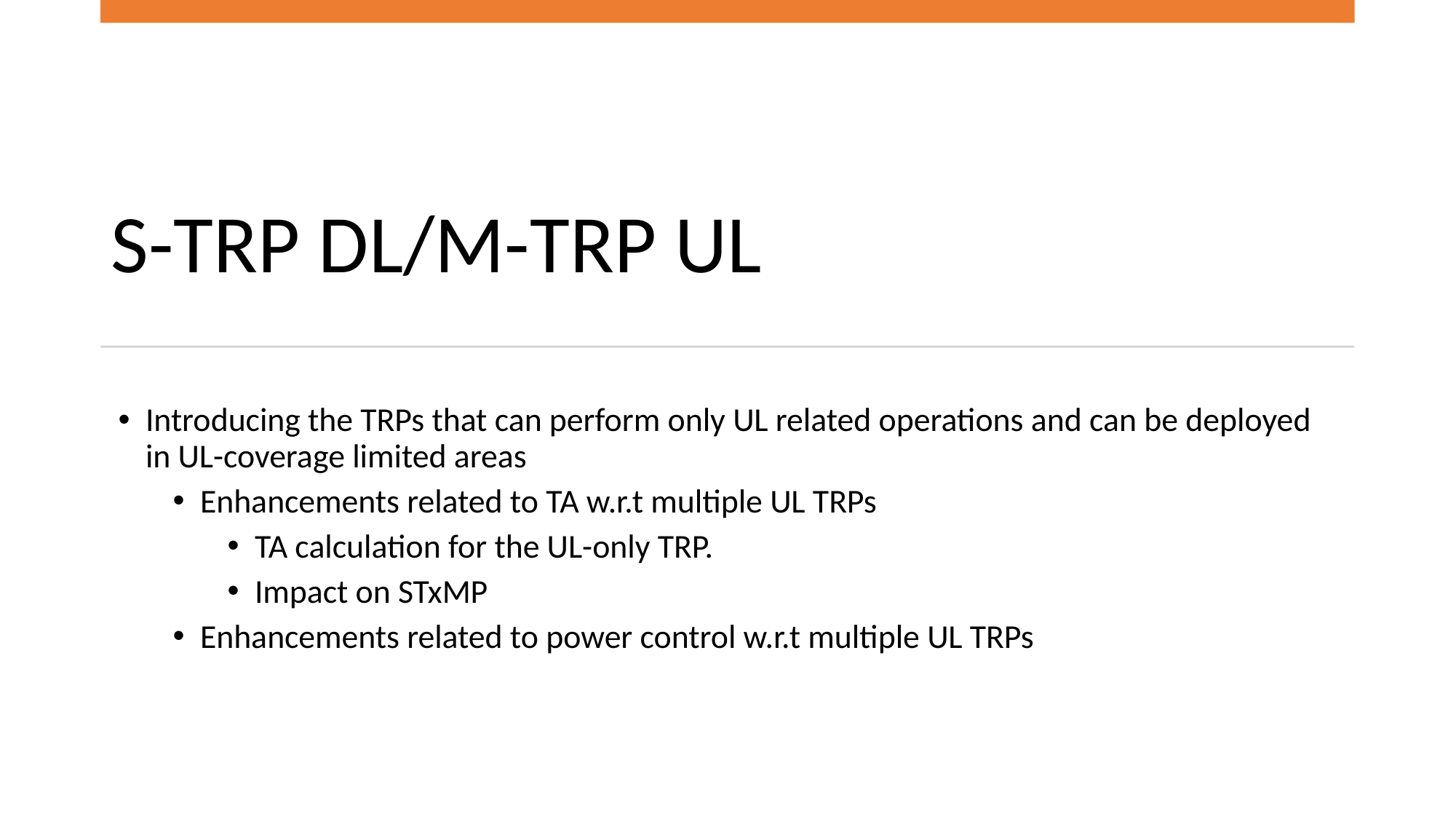

S-TRP DL/M-TRP UL

Introducing the TRPs that can perform only UL related operations and can be deployed in UL-coverage limited areas
Enhancements related to TA w.r.t multiple UL TRPs
TA calculation for the UL-only TRP.
Impact on STxMP
Enhancements related to power control w.r.t multiple UL TRPs